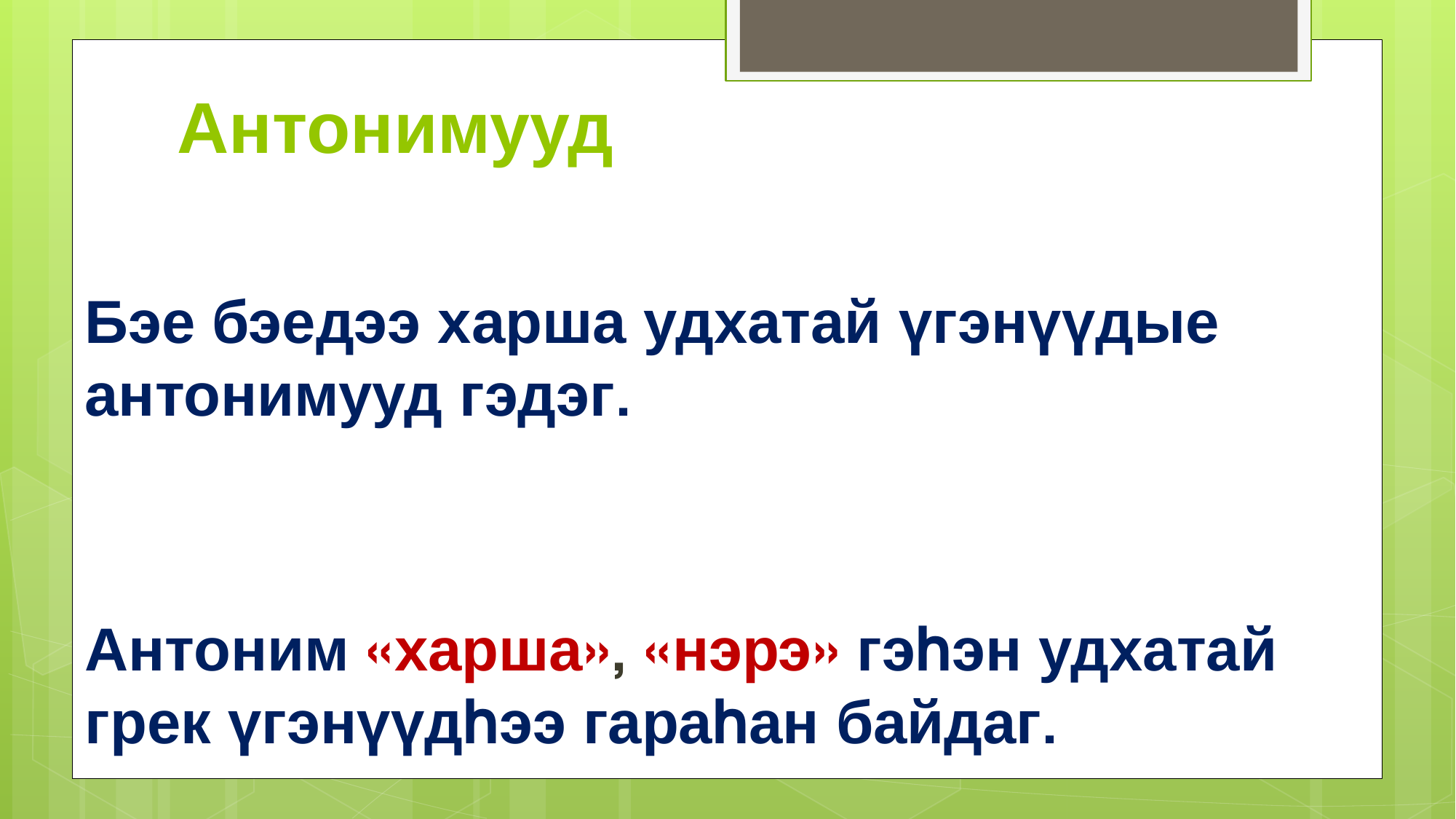

# Антонимууд
Бэе бэедээ харша удхатай үгэнүүдые антонимууд гэдэг.

Антоним «харша», «нэрэ» гэhэн удхатай грек үгэнүүдhээ гараhан байдаг.